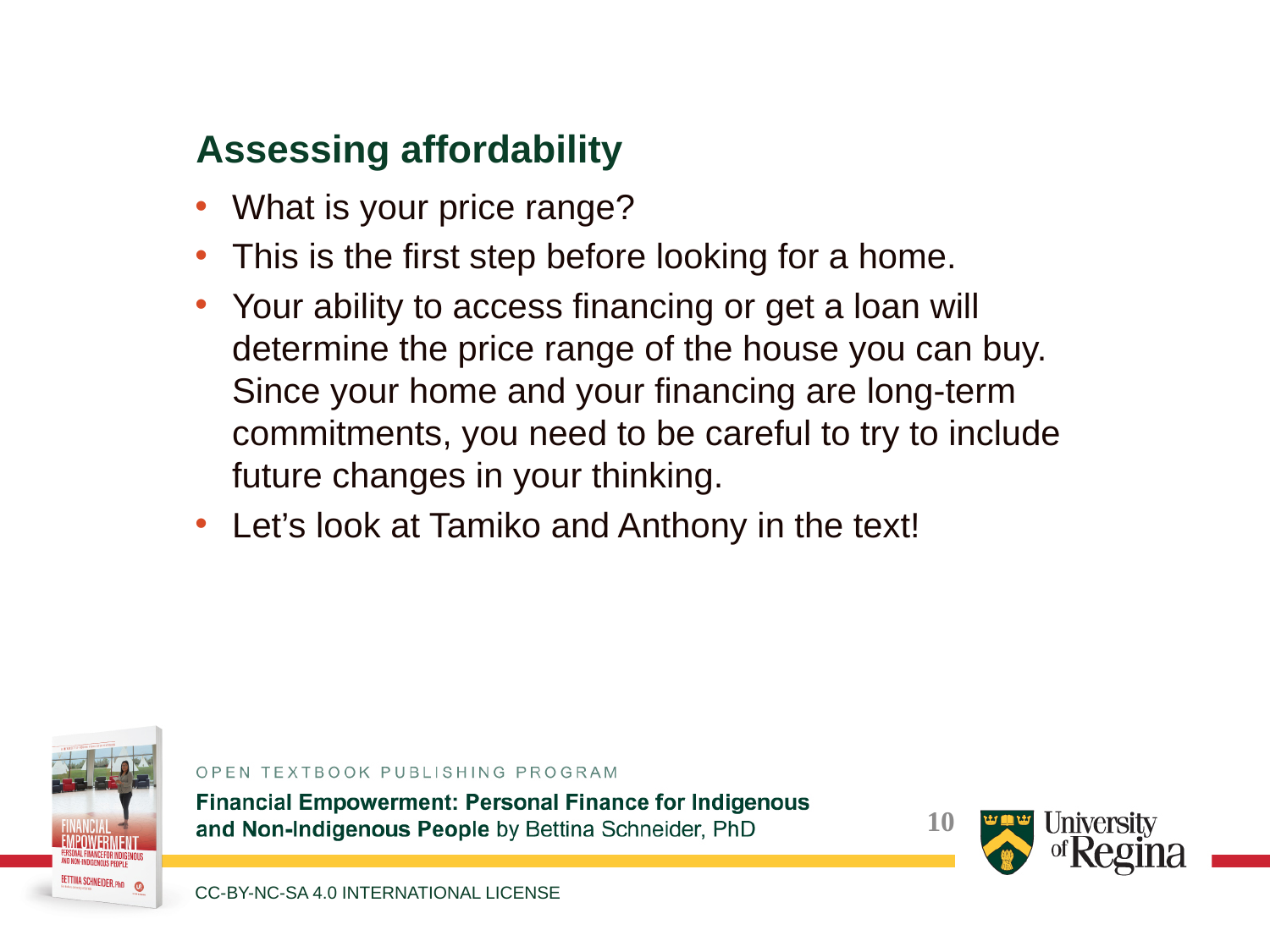

Assessing affordability
What is your price range?
This is the first step before looking for a home.
Your ability to access financing or get a loan will determine the price range of the house you can buy. Since your home and your financing are long-term commitments, you need to be careful to try to include future changes in your thinking.
Let’s look at Tamiko and Anthony in the text!
CC-BY-NC-SA 4.0 INTERNATIONAL LICENSE